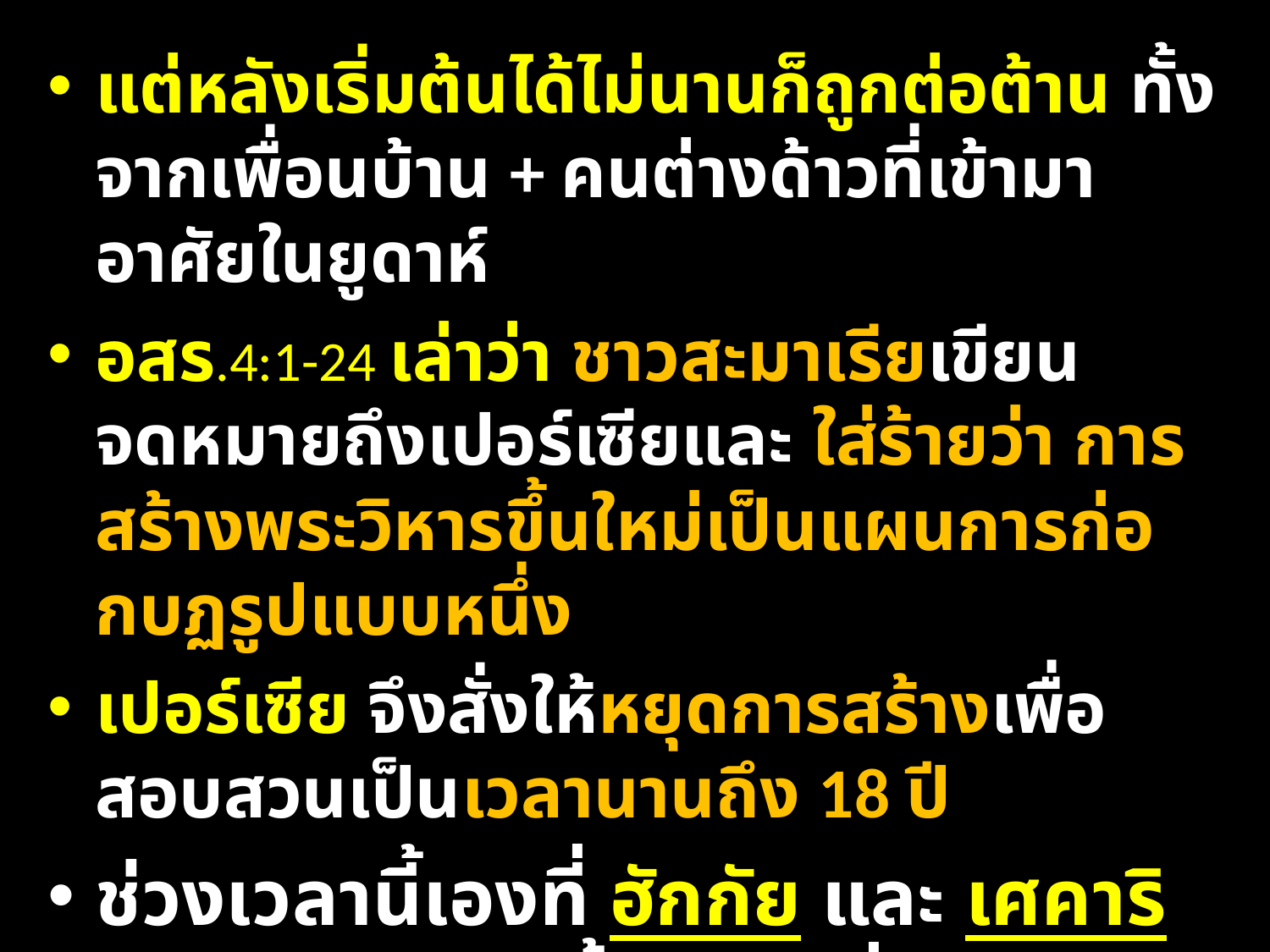

แต่หลังเริ่มต้นได้ไม่นานก็ถูกต่อต้าน ทั้งจากเพื่อนบ้าน + คนต่างด้าวที่เข้ามาอาศัยในยูดาห์
อสร.4:1-24 เล่าว่า ชาวสะมาเรียเขียนจดหมายถึงเปอร์เซียและ ใส่ร้ายว่า การสร้างพระวิหารขึ้นใหม่เป็นแผนการก่อกบฏรูปแบบหนึ่ง
เปอร์เซีย จึงสั่งให้หยุดการสร้างเพื่อสอบสวนเป็นเวลานานถึง 18 ปี
ช่วงเวลานี้เองที่ ฮักกัย และ เศคาริยาห์ ปรากฏตัวขึ้น และ เริ่มงานประกาศพระวาจา